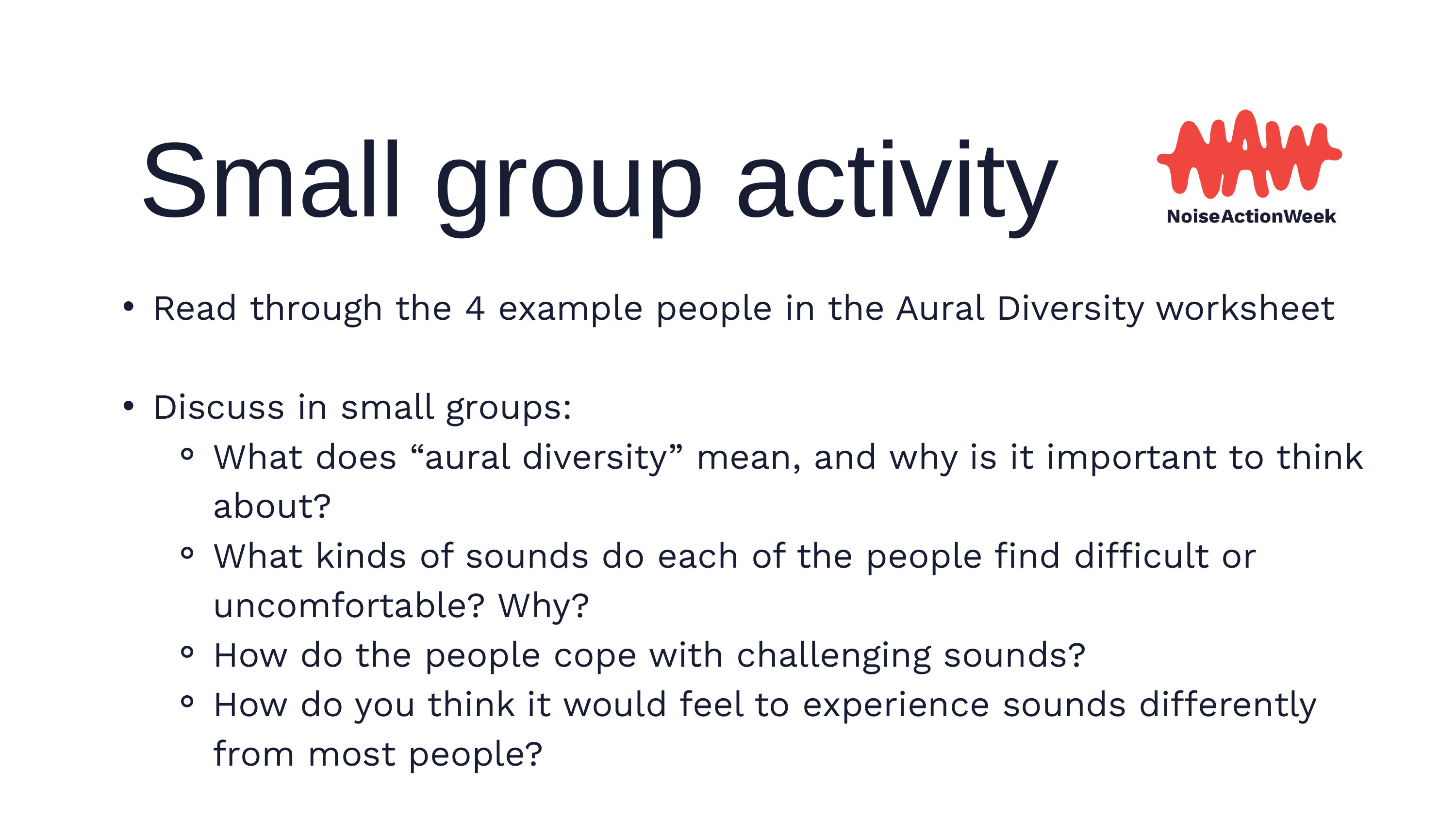

Small group activity
Read through the 4 example people in the Aural Diversity worksheet

Discuss in small groups:
What does “aural diversity” mean, and why is it important to think about?
What kinds of sounds do each of the people find difficult or uncomfortable? Why?
How do the people cope with challenging sounds?
How do you think it would feel to experience sounds differently from most people?